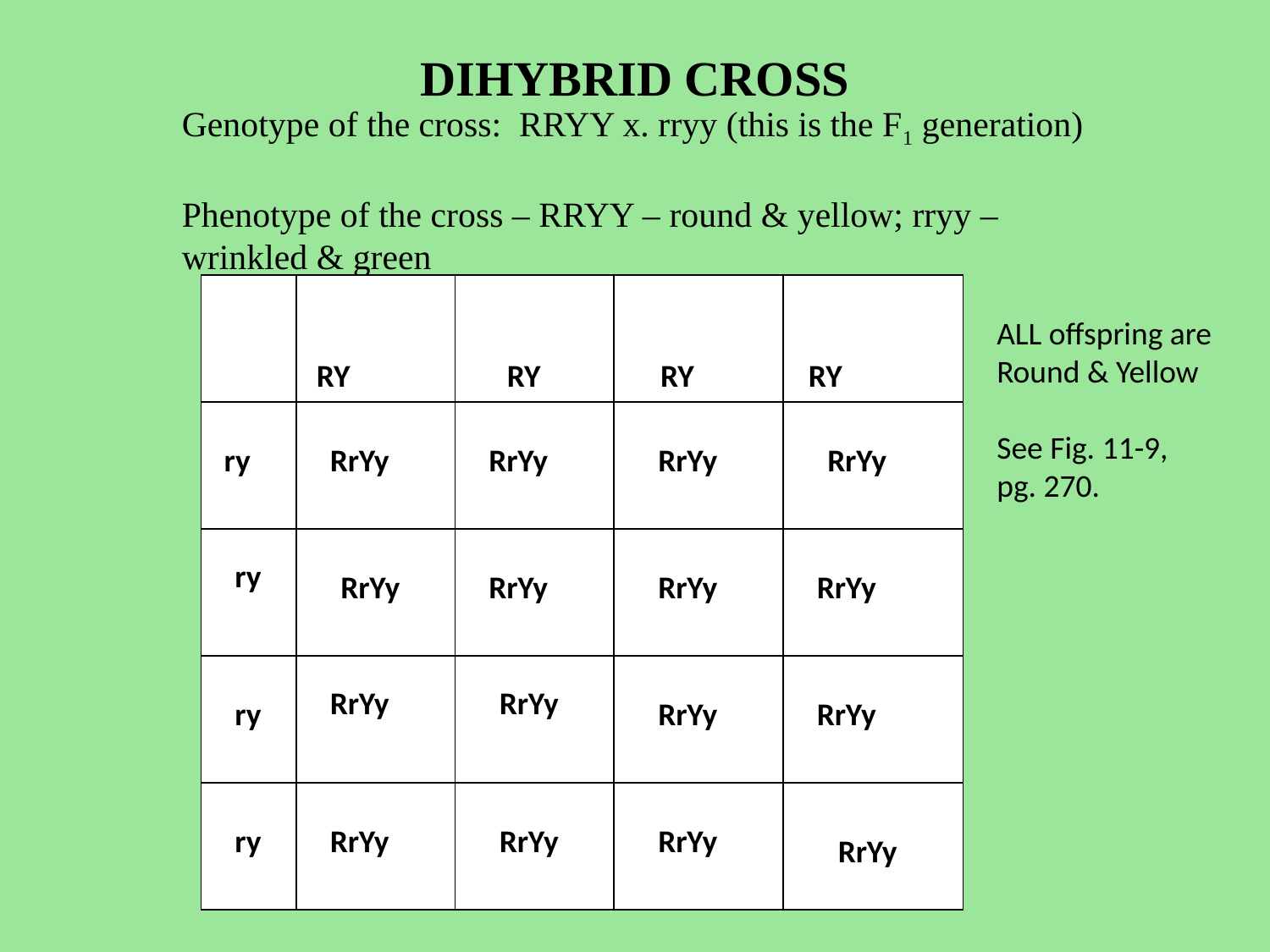

# DIHYBRID CROSS
Genotype of the cross:  RRYY x. rryy (this is the F1 generation)
Phenotype of the cross – RRYY – round & yellow; rryy – wrinkled & green

|  |  |  |  |  |
| --- | --- | --- | --- | --- |
|  |  |  |  |  |
|  |  |  |  |  |
|  |  |  |  |  |
|  |  |  |  |  |
ALL offspring are Round & Yellow

See Fig. 11-9, pg. 270.

RY

RY

RY

RY

ry

RrYy
RrYy
RrYy
RrYy
ry
RrYy
RrYy
RrYy
RrYy
RrYy
RrYy
ry
RrYy
RrYy
ry
RrYy
RrYy
RrYy
RrYy